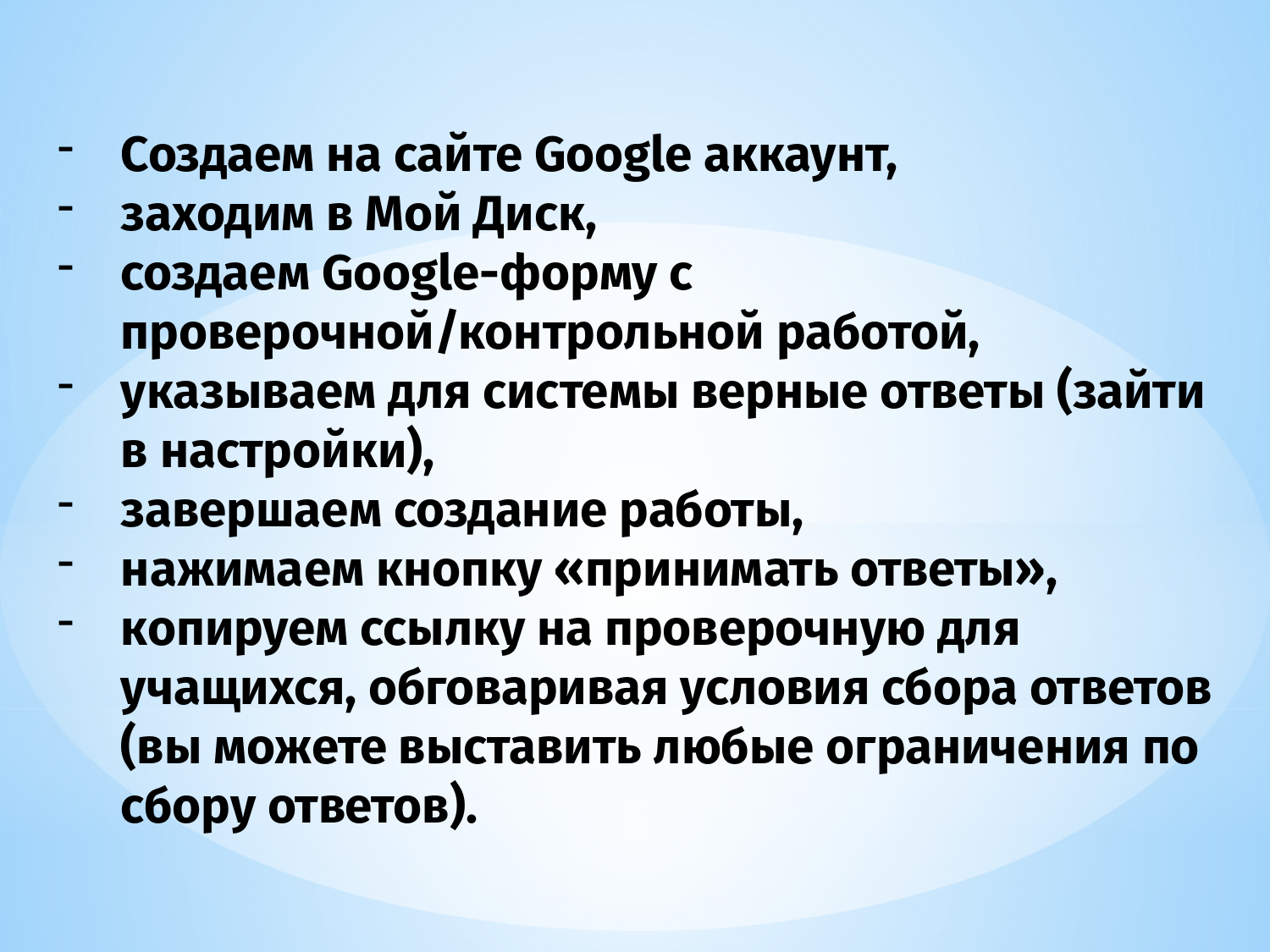

Создаем на сайте Google аккаунт,
заходим в Мой Диск,
создаем Google-форму с проверочной/контрольной работой,
указываем для системы верные ответы (зайти в настройки),
завершаем создание работы,
нажимаем кнопку «принимать ответы»,
копируем ссылку на проверочную для учащихся, обговаривая условия сбора ответов (вы можете выставить любые ограничения по сбору ответов).